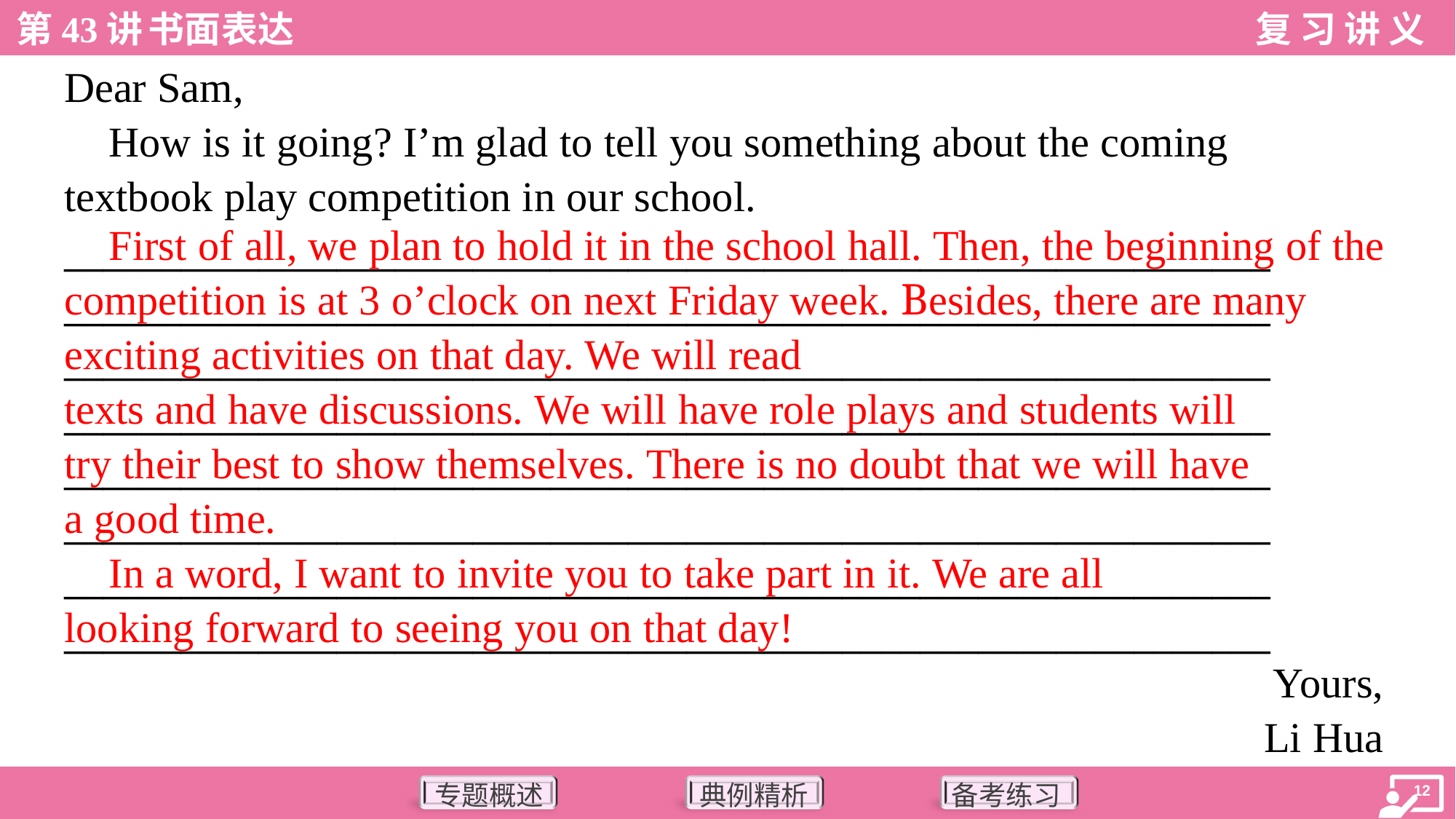

Dear Sam,
    How is it going? I’m glad to tell you something about the coming
textbook play competition in our school.
______________________________________________________________
______________________________________________________________
______________________________________________________________
______________________________________________________________
______________________________________________________________
______________________________________________________________
______________________________________________________________
______________________________________________________________
    First of all, we plan to hold it in the school hall. Then, the beginning of the competition is at 3 o’clock on next Friday week. Besides, there are many exciting activities on that day. We will read
texts and have discussions. We will have role plays and students will
try their best to show themselves. There is no doubt that we will have
a good time.
    In a word, I want to invite you to take part in it. We are all
looking forward to seeing you on that day!
Yours,
Li Hua